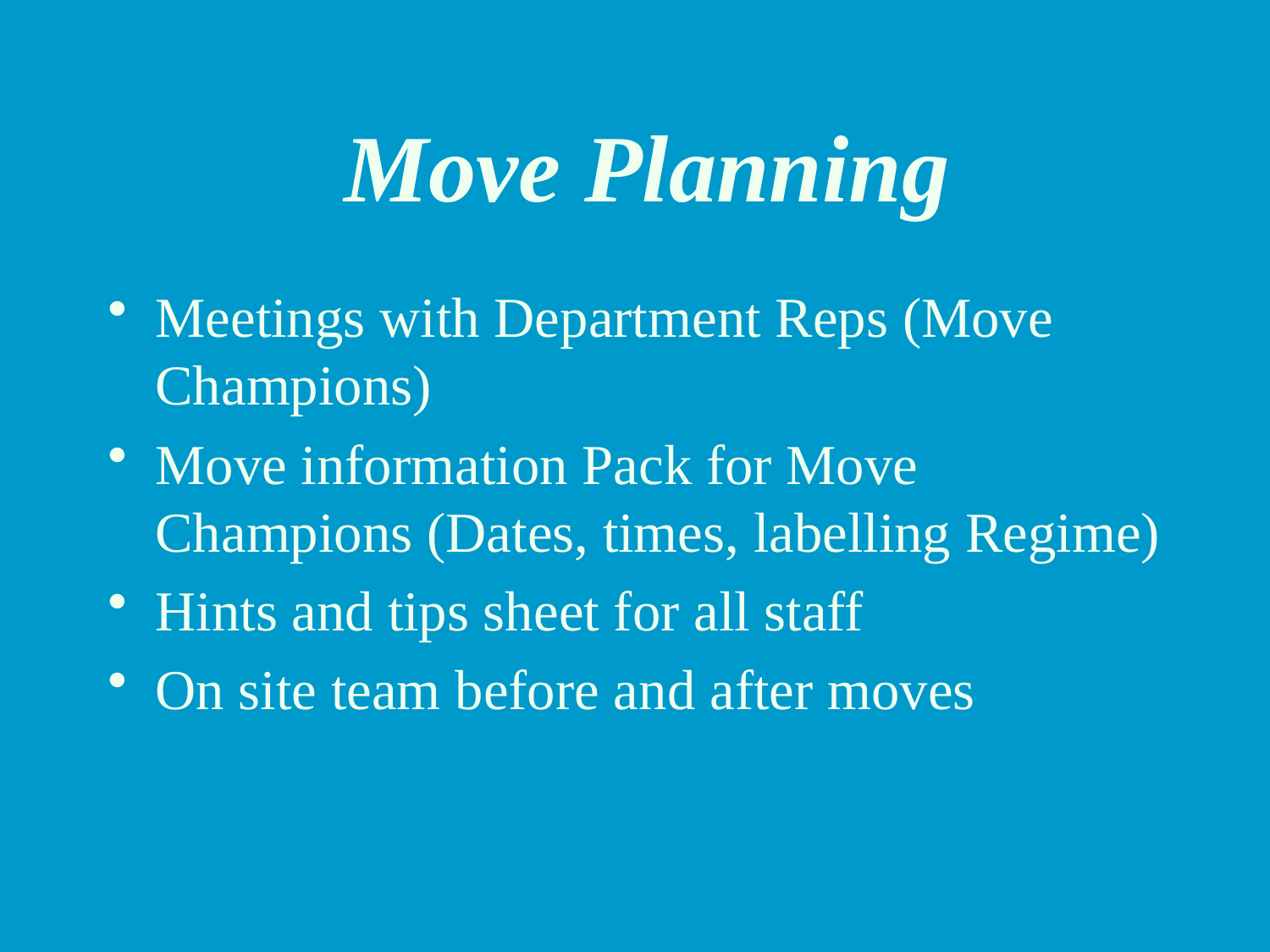

# Move Planning
Meetings with Department Reps (Move Champions)
Move information Pack for Move Champions (Dates, times, labelling Regime)
Hints and tips sheet for all staff
On site team before and after moves